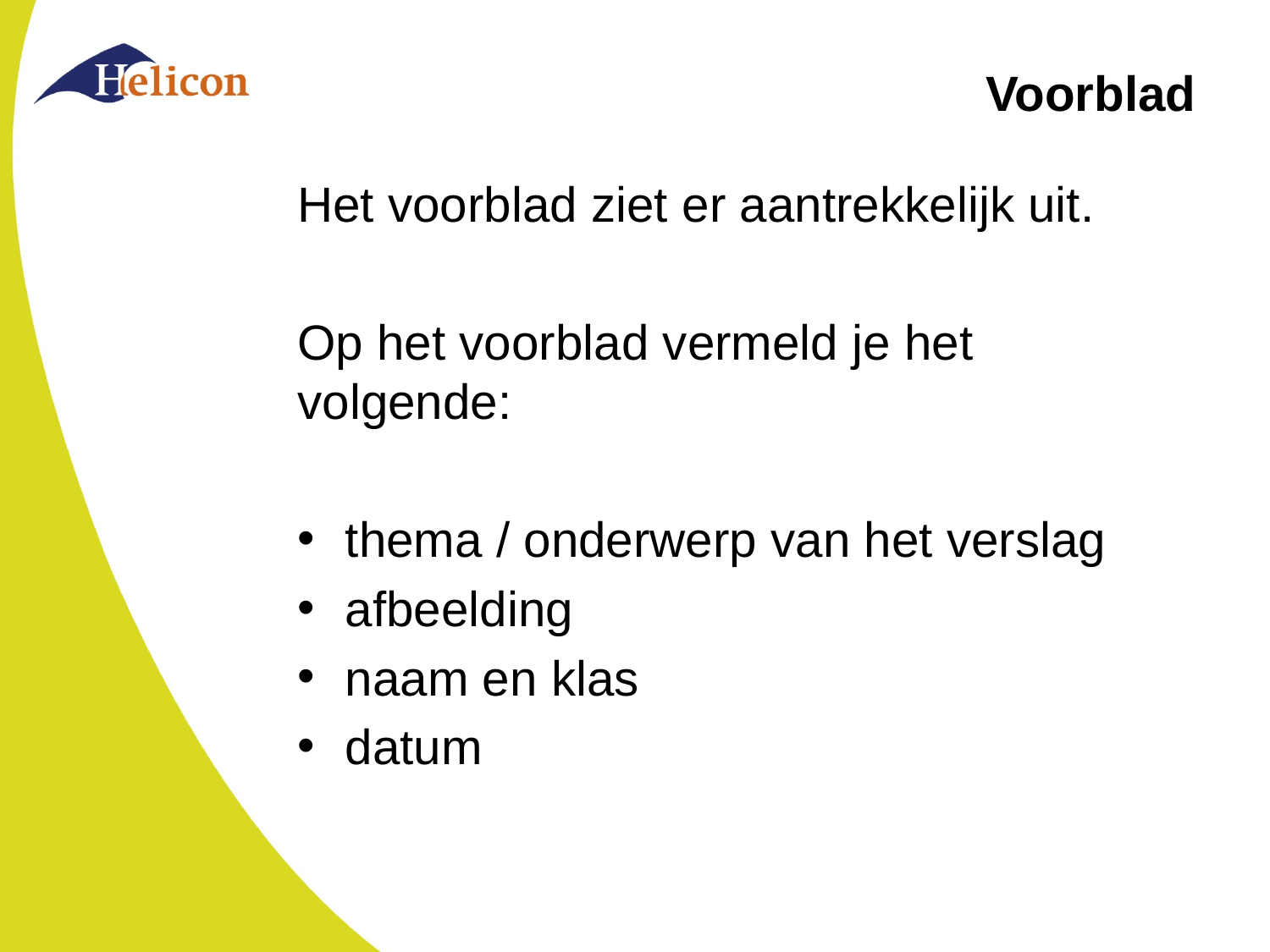

# Voorblad
Het voorblad ziet er aantrekkelijk uit.

Op het voorblad vermeld je het volgende:

thema / onderwerp van het verslag
afbeelding
naam en klas
datum